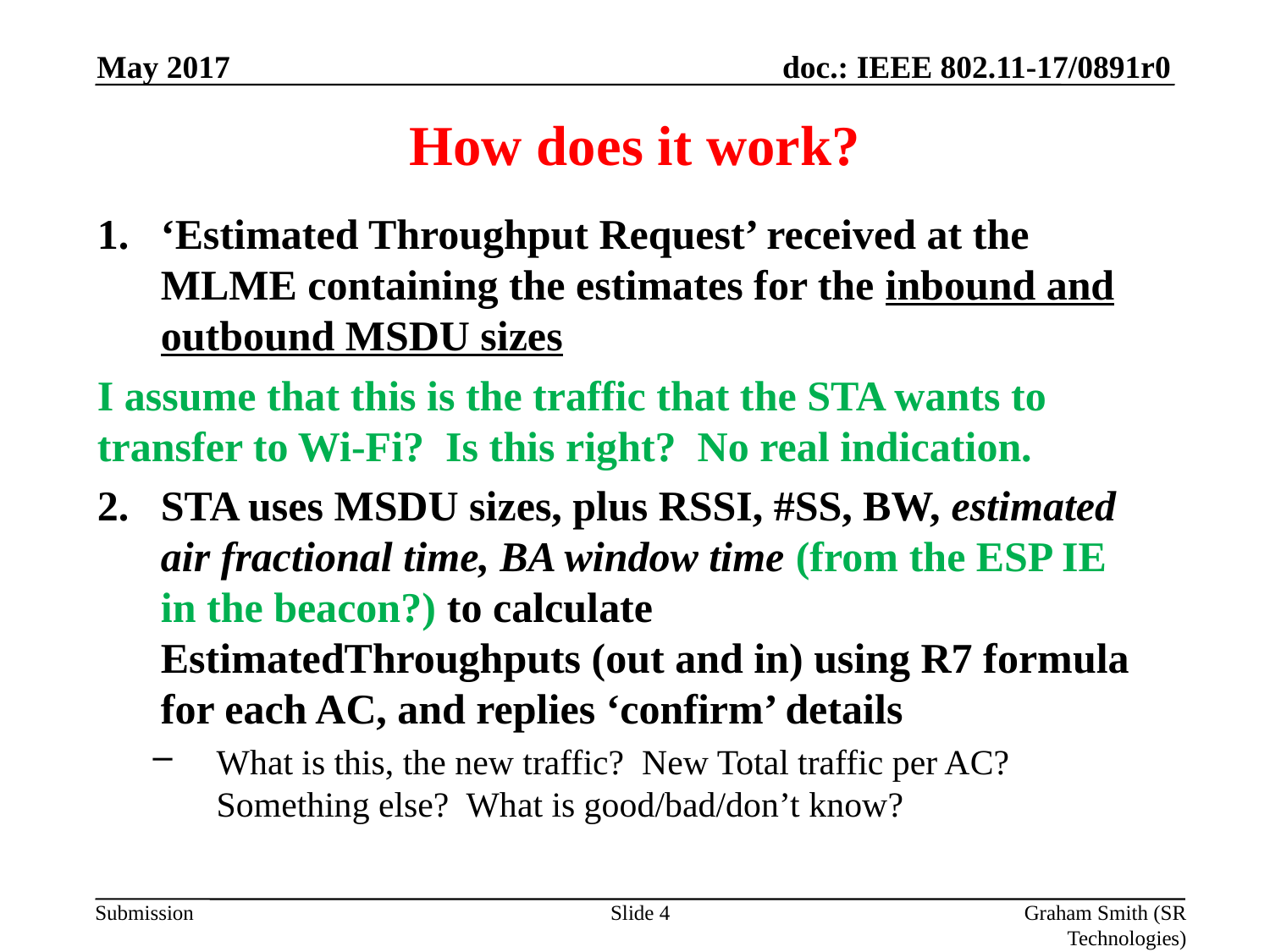

May 2017
# How does it work?
‘Estimated Throughput Request’ received at the MLME containing the estimates for the inbound and outbound MSDU sizes
I assume that this is the traffic that the STA wants to transfer to Wi-Fi?  Is this right?  No real indication.
STA uses MSDU sizes, plus RSSI, #SS, BW, estimated air fractional time, BA window time (from the ESP IE in the beacon?) to calculate
EstimatedThroughputs (out and in) using R7 formula for each AC, and replies ‘confirm’ details
What is this, the new traffic?  New Total traffic per AC? Something else?  What is good/bad/don’t know?
Slide 4
Graham Smith (SR Technologies)